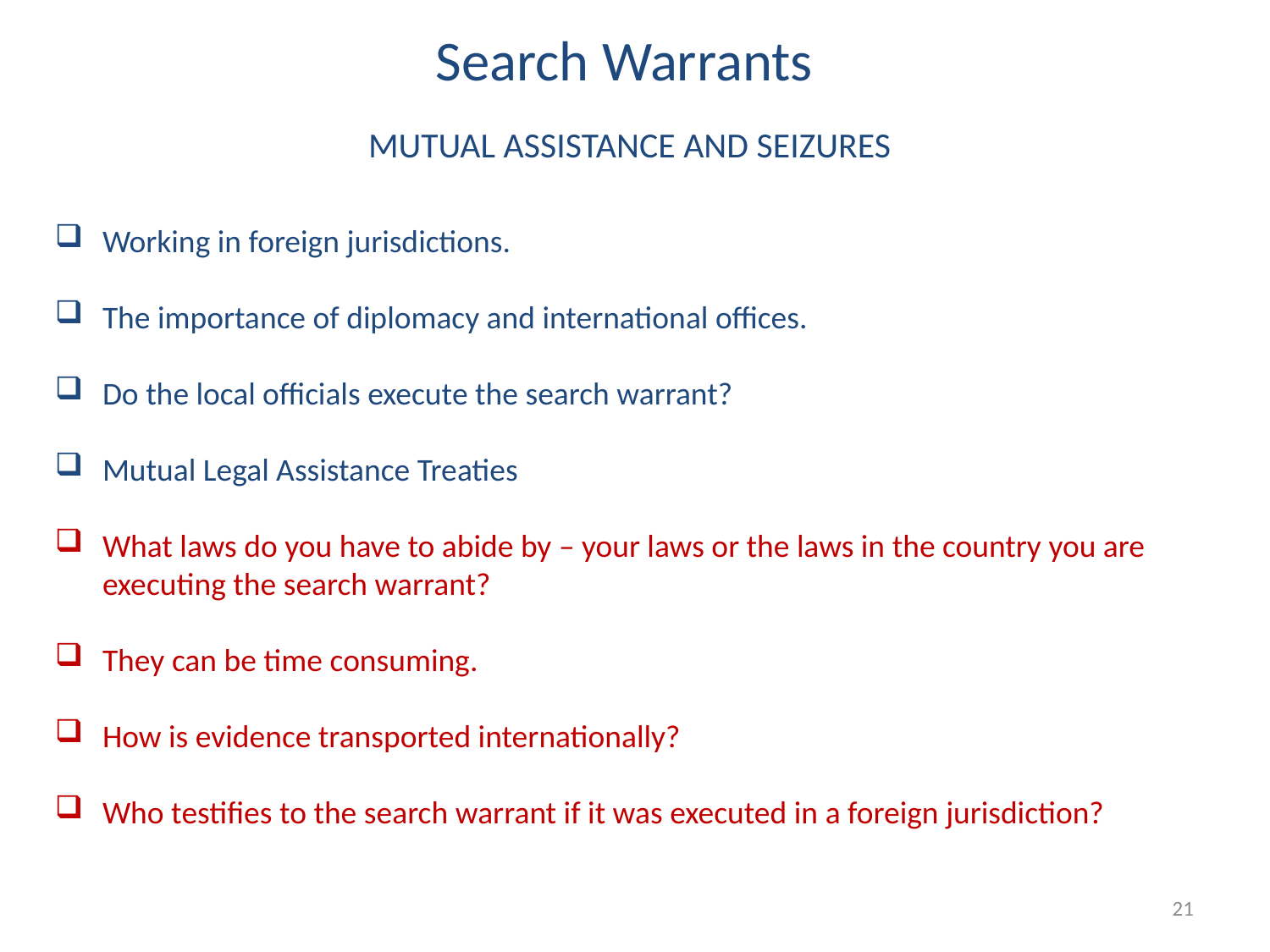

Search Warrants
MUTUAL ASSISTANCE AND SEIZURES

Working in foreign jurisdictions.

The importance of diplomacy and international offices.

Do the local officials execute the search warrant?

Mutual Legal Assistance Treaties

What laws do you have to abide by – your laws or the laws in the country you are executing the search warrant?

They can be time consuming.

How is evidence transported internationally?

Who testifies to the search warrant if it was executed in a foreign jurisdiction?
21